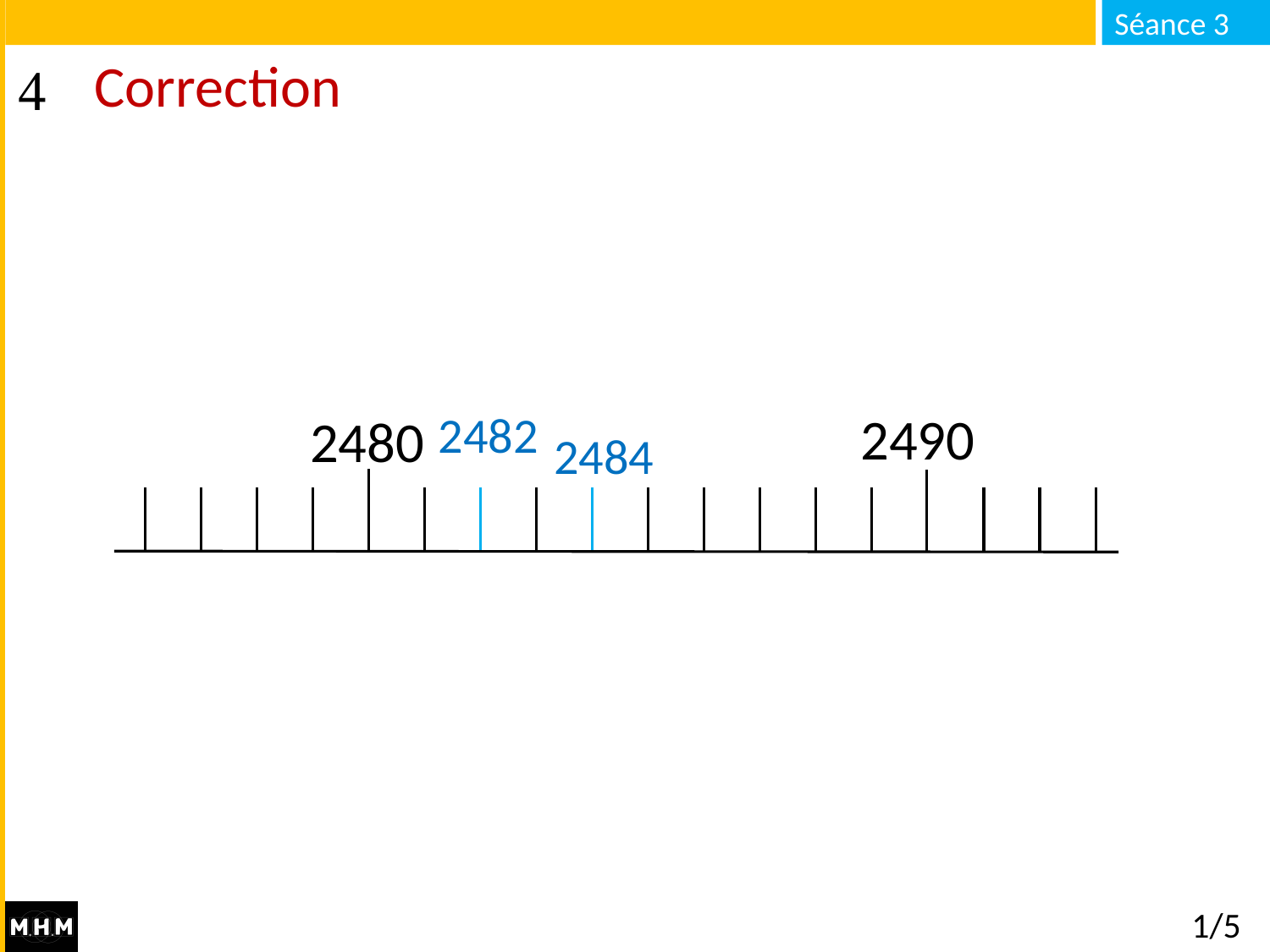

# Correction
2490
2482
2480
2484
1/5